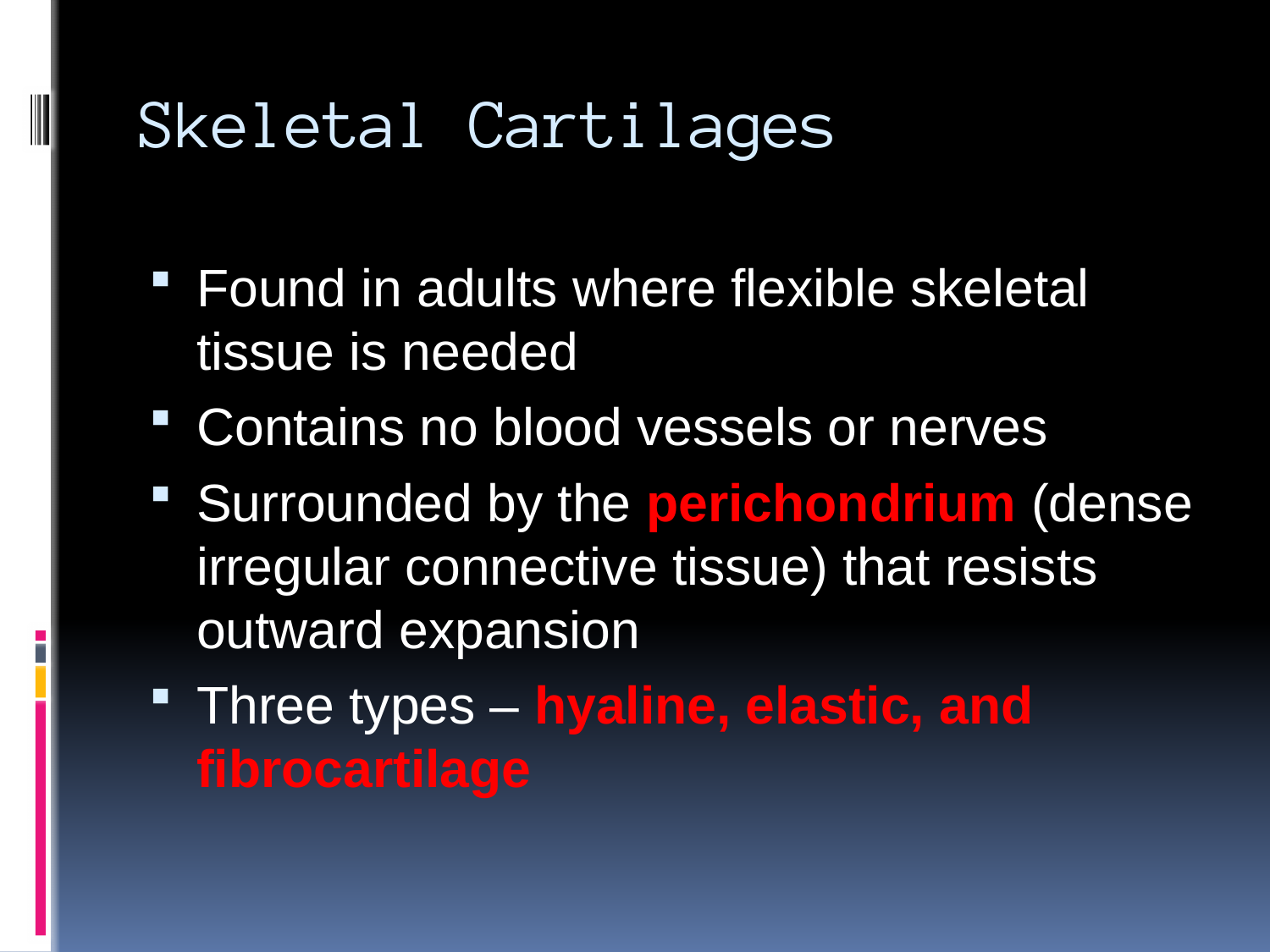

# Skeletal Cartilages
Found in adults where flexible skeletal tissue is needed
Contains no blood vessels or nerves
Surrounded by the perichondrium (dense irregular connective tissue) that resists outward expansion
Three types – hyaline, elastic, and fibrocartilage